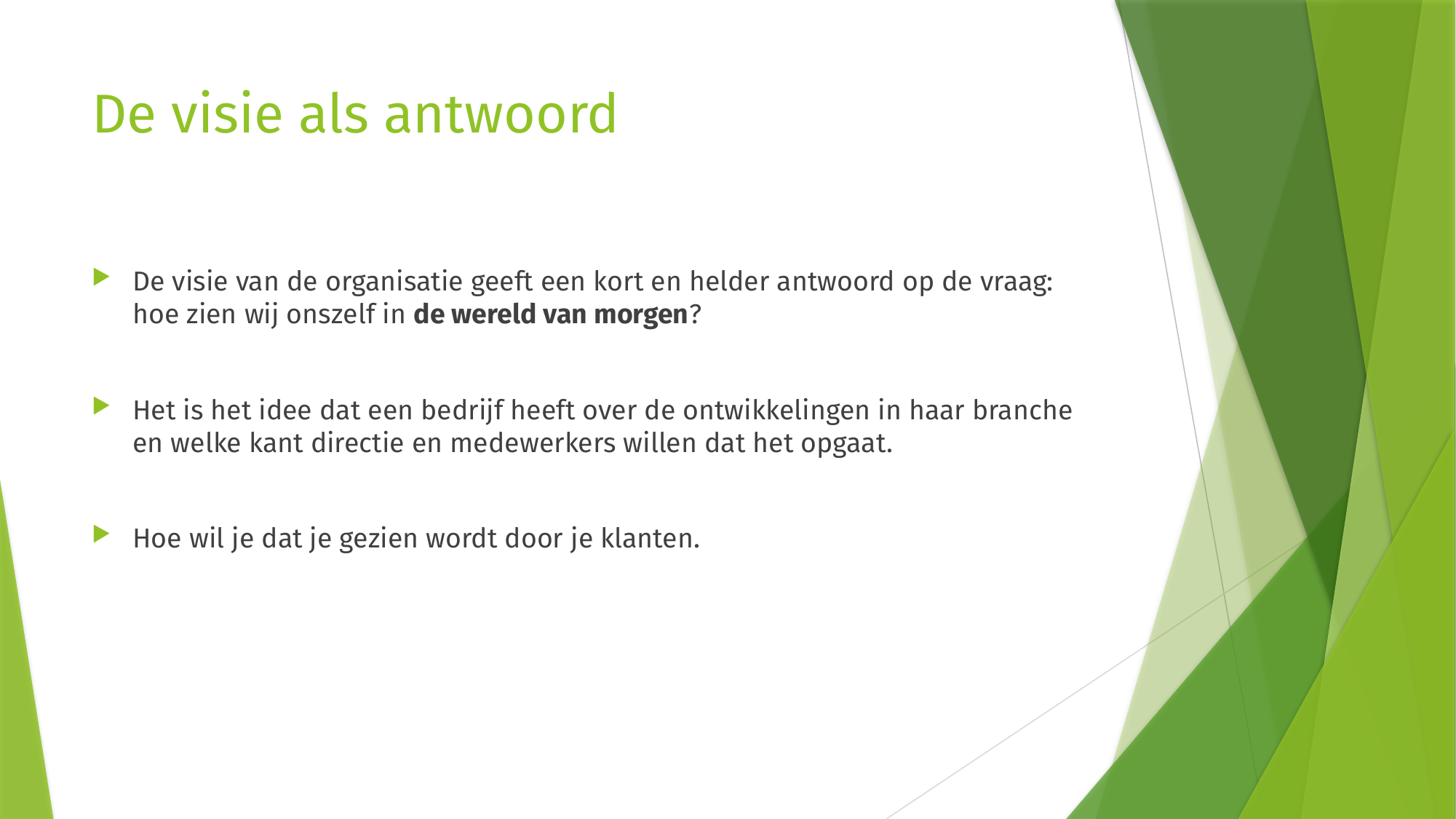

# De visie als antwoord
De visie van de organisatie geeft een kort en helder antwoord op de vraag: hoe zien wij onszelf in de wereld van morgen?

Het is het idee dat een bedrijf heeft over de ontwikkelingen in haar branche en welke kant directie en medewerkers willen dat het opgaat.

Hoe wil je dat je gezien wordt door je klanten.